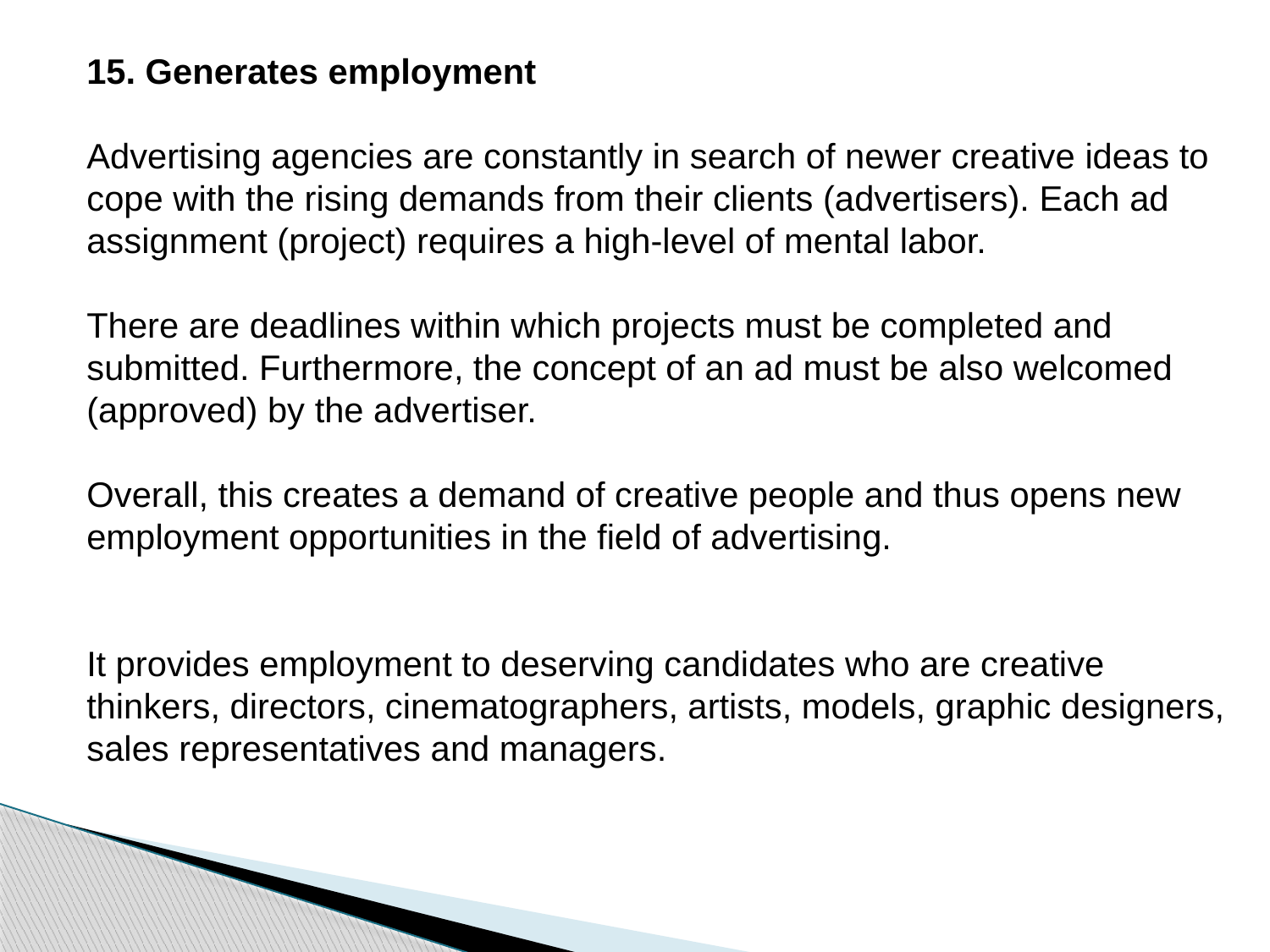

15. Generates employment
Advertising agencies are constantly in search of newer creative ideas to cope with the rising demands from their clients (advertisers). Each ad assignment (project) requires a high-level of mental labor.

There are deadlines within which projects must be completed and submitted. Furthermore, the concept of an ad must be also welcomed (approved) by the advertiser.

Overall, this creates a demand of creative people and thus opens new employment opportunities in the field of advertising.

It provides employment to deserving candidates who are creative thinkers, directors, cinematographers, artists, models, graphic designers, sales representatives and managers.